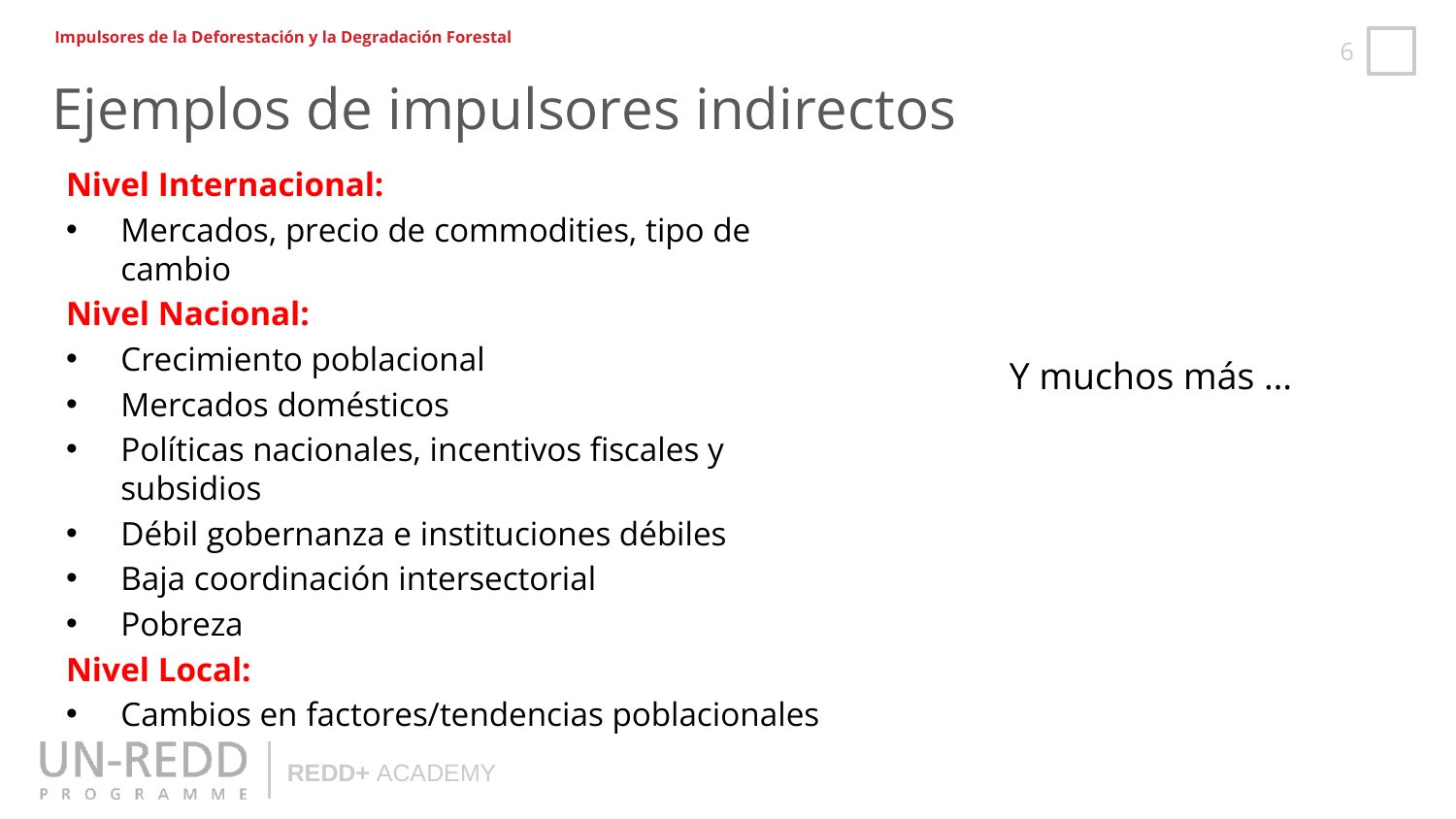

Impulsores de la Deforestación y la Degradación Forestal
Ejemplos de impulsores indirectos
Nivel Internacional:
Mercados, precio de commodities, tipo de cambio
Nivel Nacional:
Crecimiento poblacional
Mercados domésticos
Políticas nacionales, incentivos fiscales y subsidios
Débil gobernanza e instituciones débiles
Baja coordinación intersectorial
Pobreza
Nivel Local:
Cambios en factores/tendencias poblacionales
Y muchos más …